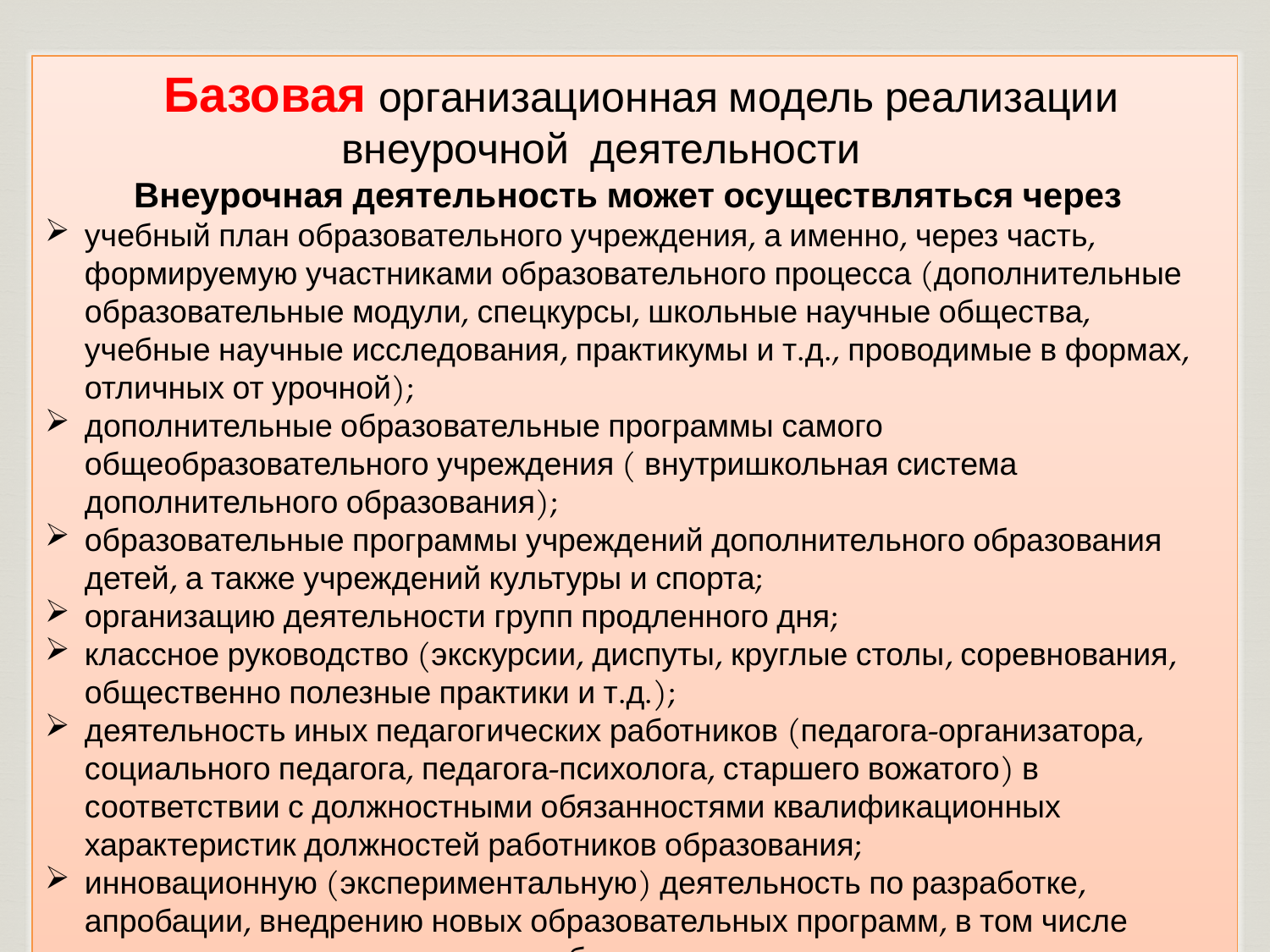

Базовая организационная модель реализации
                            внеурочной  деятельности
          Внеурочная деятельность может осуществляться через
учебный план образовательного учреждения, а именно, через часть, формируемую участниками образовательного процесса (дополнительные образовательные модули, спецкурсы, школьные научные общества, учебные научные исследования, практикумы и т.д., проводимые в формах, отличных от урочной);
дополнительные образовательные программы самого общеобразовательного учреждения ( внутришкольная система дополнительного образования);
образовательные программы учреждений дополнительного образования детей, а также учреждений культуры и спорта;
организацию деятельности групп продленного дня;
классное руководство (экскурсии, диспуты, круглые столы, соревнования, общественно полезные практики и т.д.);
деятельность иных педагогических работников (педагога-организатора, социального педагога, педагога-психолога, старшего вожатого) в соответствии с должностными обязанностями квалификационных характеристик должностей работников образования;
инновационную (экспериментальную) деятельность по разработке, апробации, внедрению новых образовательных программ, в том числе учитывающих региональные особенности.